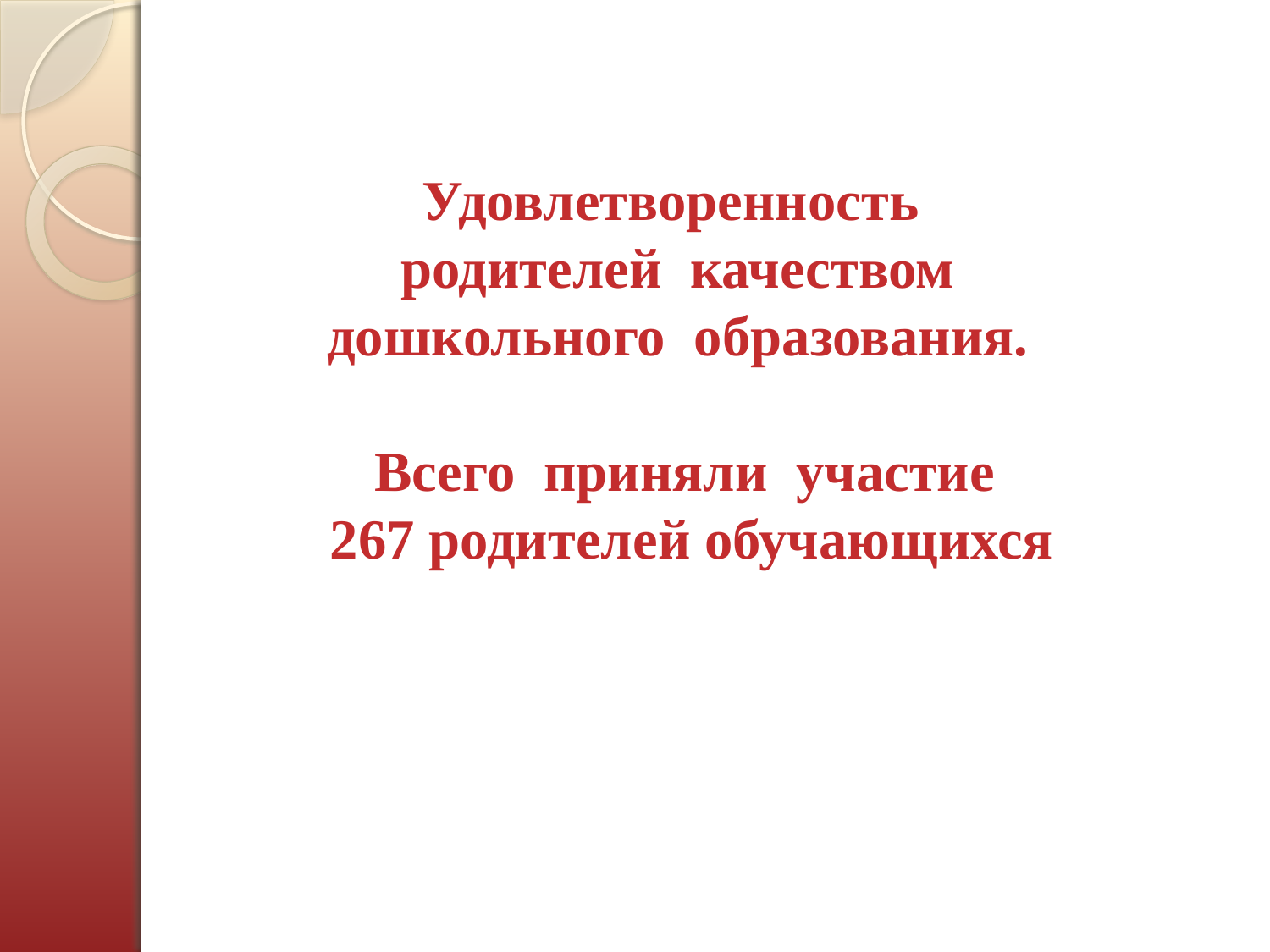

Удовлетворенность
родителей  качеством
дошкольного  образования.

Всего  приняли  участие
 267 родителей обучающихся